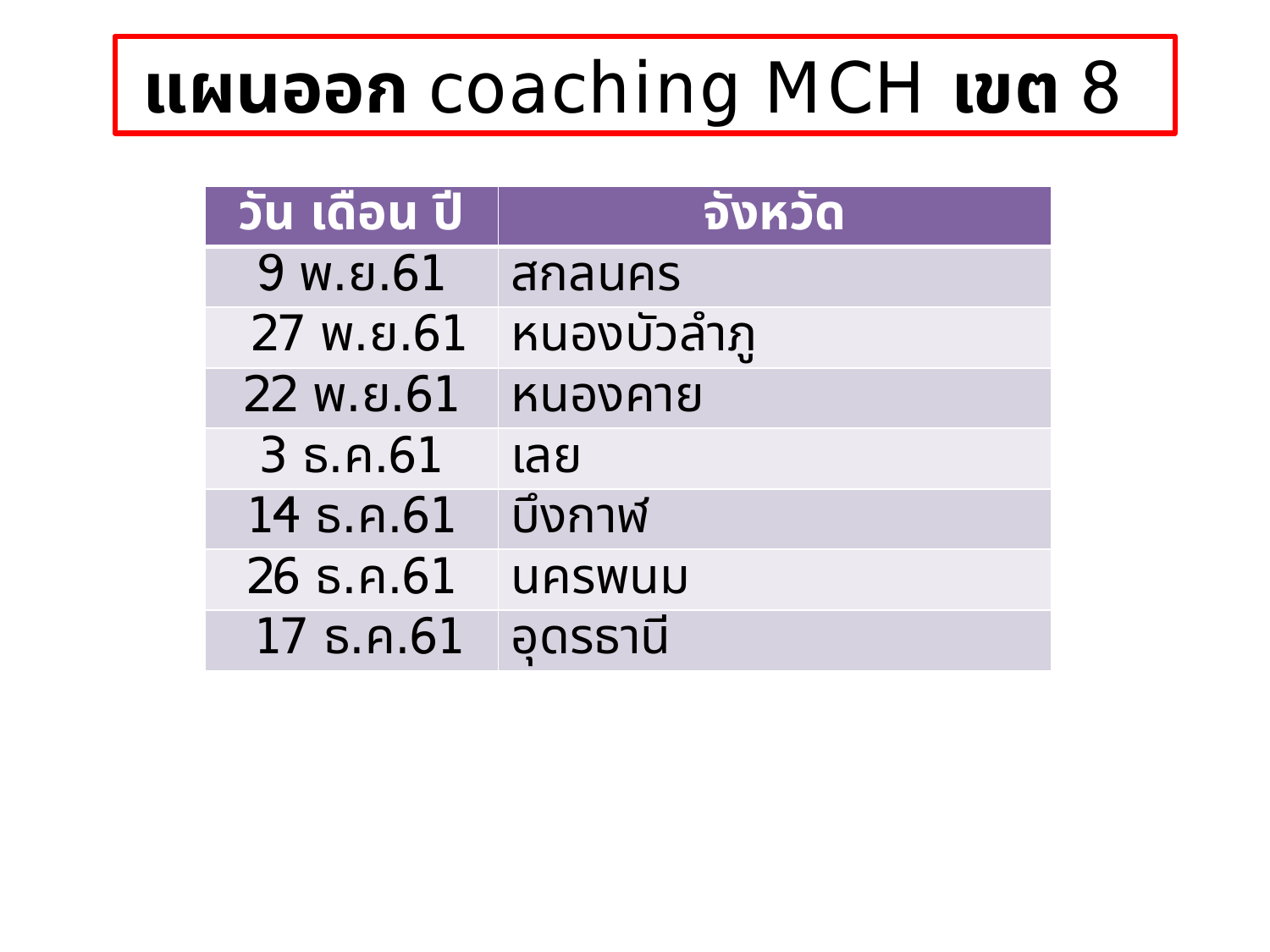

แผนออก coaching MCH เขต 8
| วัน เดือน ปี | จังหวัด |
| --- | --- |
| 9 พ.ย.61 | สกลนคร |
| 27 พ.ย.61 | หนองบัวลำภู |
| 22 พ.ย.61 | หนองคาย |
| 3 ธ.ค.61 | เลย |
| 14 ธ.ค.61 | บึงกาฬ |
| 26 ธ.ค.61 | นครพนม |
| 17 ธ.ค.61 | อุดรธานี |